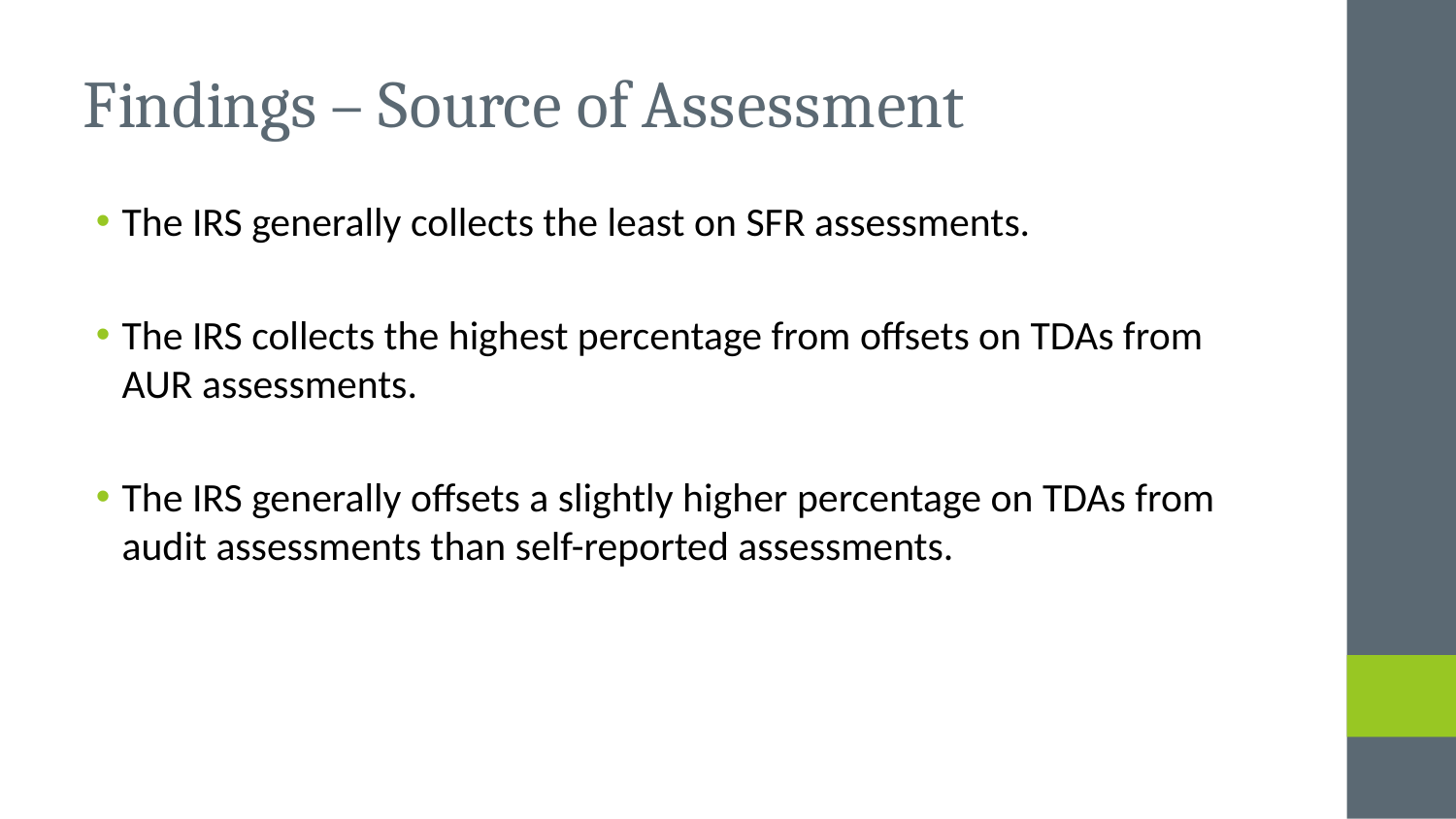

# Findings – Source of Assessment
The IRS generally collects the least on SFR assessments.

The IRS collects the highest percentage from offsets on TDAs from AUR assessments.

The IRS generally offsets a slightly higher percentage on TDAs from audit assessments than self-reported assessments.